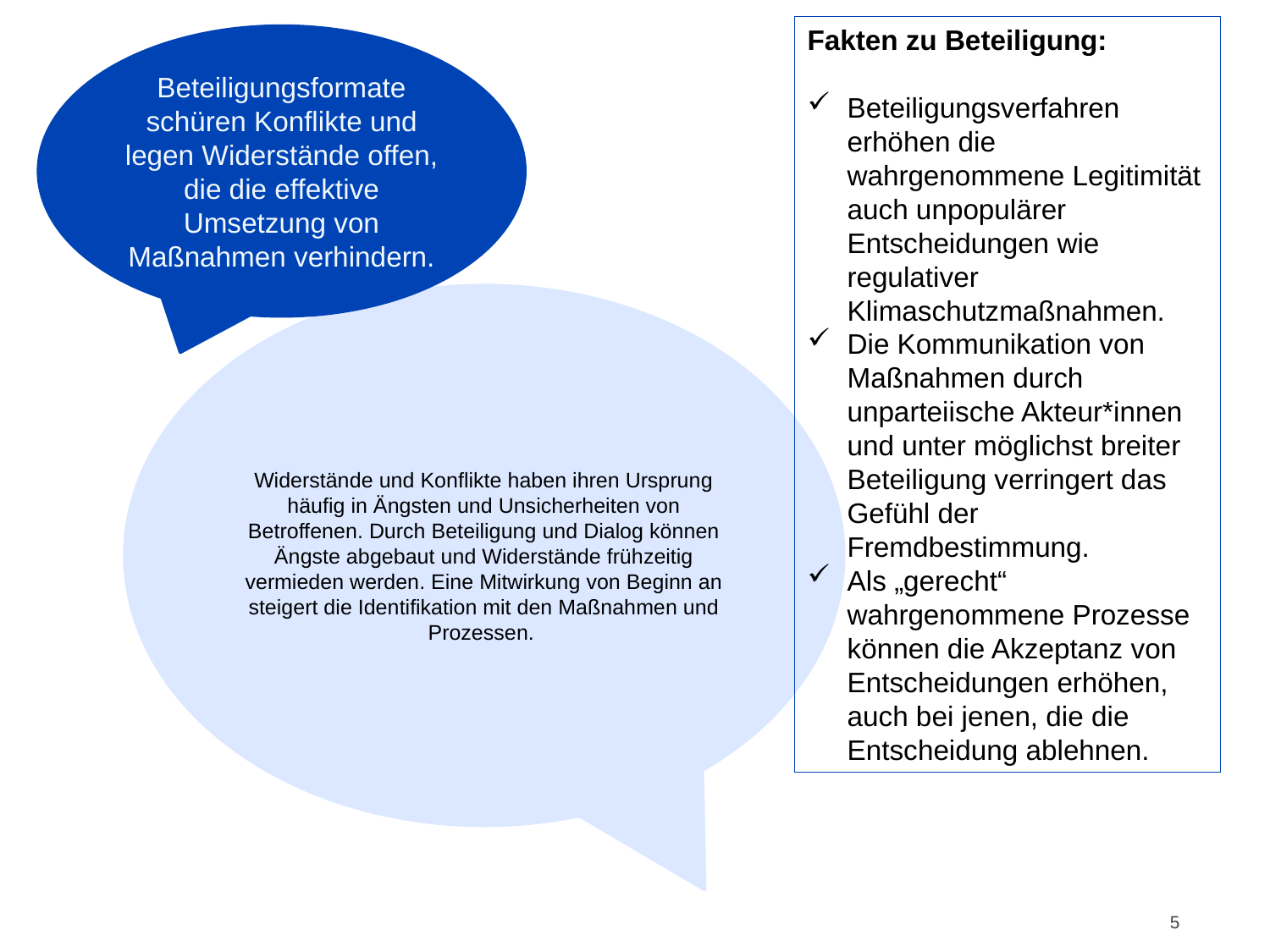

Fakten zu Beteiligung:

Beteiligungsverfahren erhöhen die wahrgenommene Legitimität auch unpopulärer Entscheidungen wie regulativer Klimaschutzmaßnahmen.
Die Kommunikation von Maßnahmen durch unparteiische Akteur*innen und unter möglichst breiter Beteiligung verringert das Gefühl der Fremdbestimmung.
Als „gerecht“ wahrgenommene Prozesse können die Akzeptanz von Entscheidungen erhöhen, auch bei jenen, die die Entscheidung ablehnen.
Beteiligungsformate schüren Konflikte und legen Widerstände offen, die die effektive Umsetzung von Maßnahmen verhindern.
# Argumente 4
Widerstände und Konflikte haben ihren Ursprung häufig in Ängsten und Unsicherheiten von Betroffenen. Durch Beteiligung und Dialog können Ängste abgebaut und Widerstände frühzeitig vermieden werden. Eine Mitwirkung von Beginn an steigert die Identifikation mit den Maßnahmen und Prozessen.